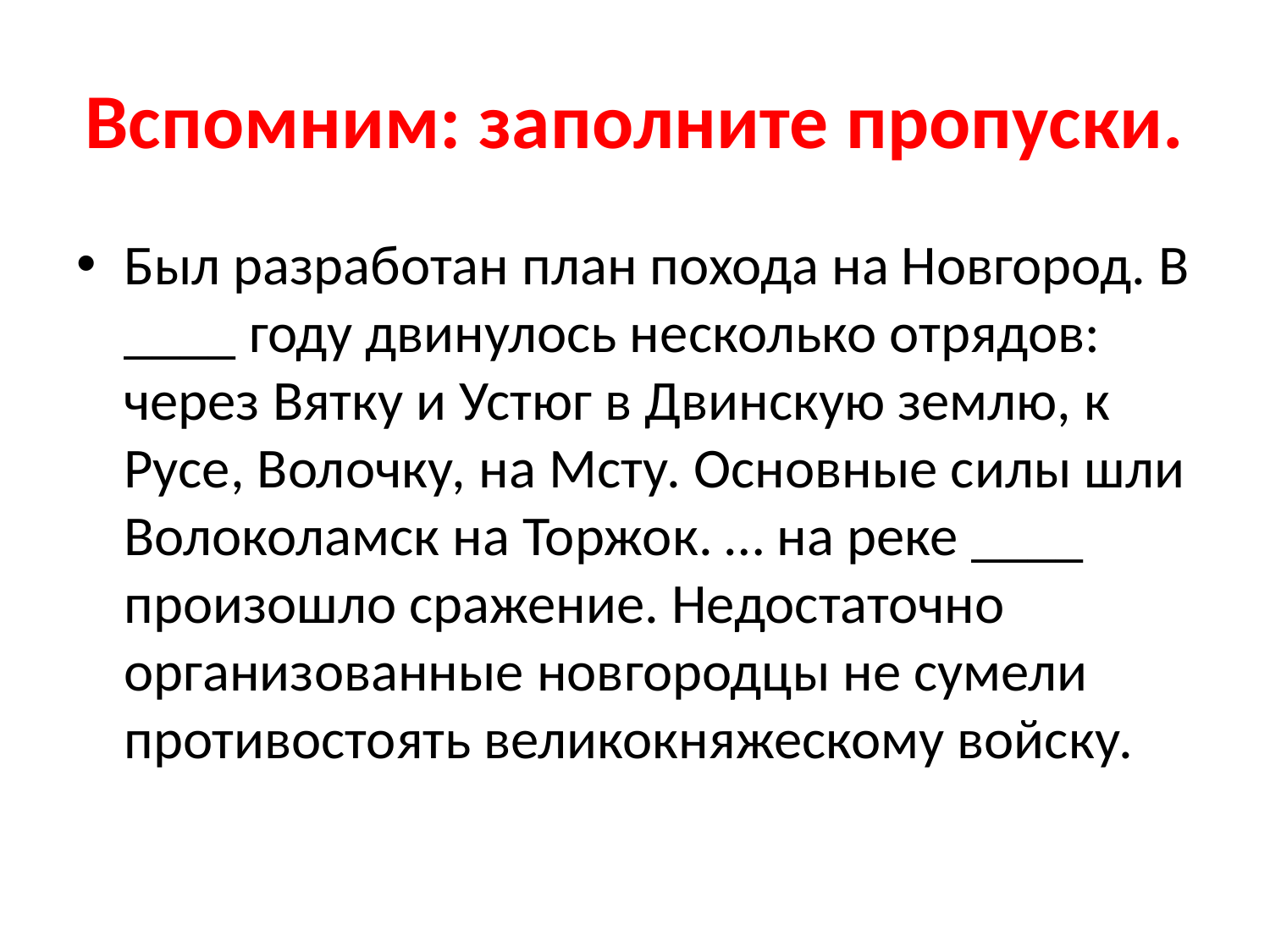

# Вспомним: заполните пропуски.
Был разработан план похода на Новгород. В ____ году двинулось несколько отрядов: через Вятку и Устюг в Двинскую землю, к Русе, Волочку, на Мсту. Основные силы шли Волоколамск на Торжок. … на реке ____ произошло сражение. Недостаточно организованные новгородцы не сумели противостоять великокняжескому войску.